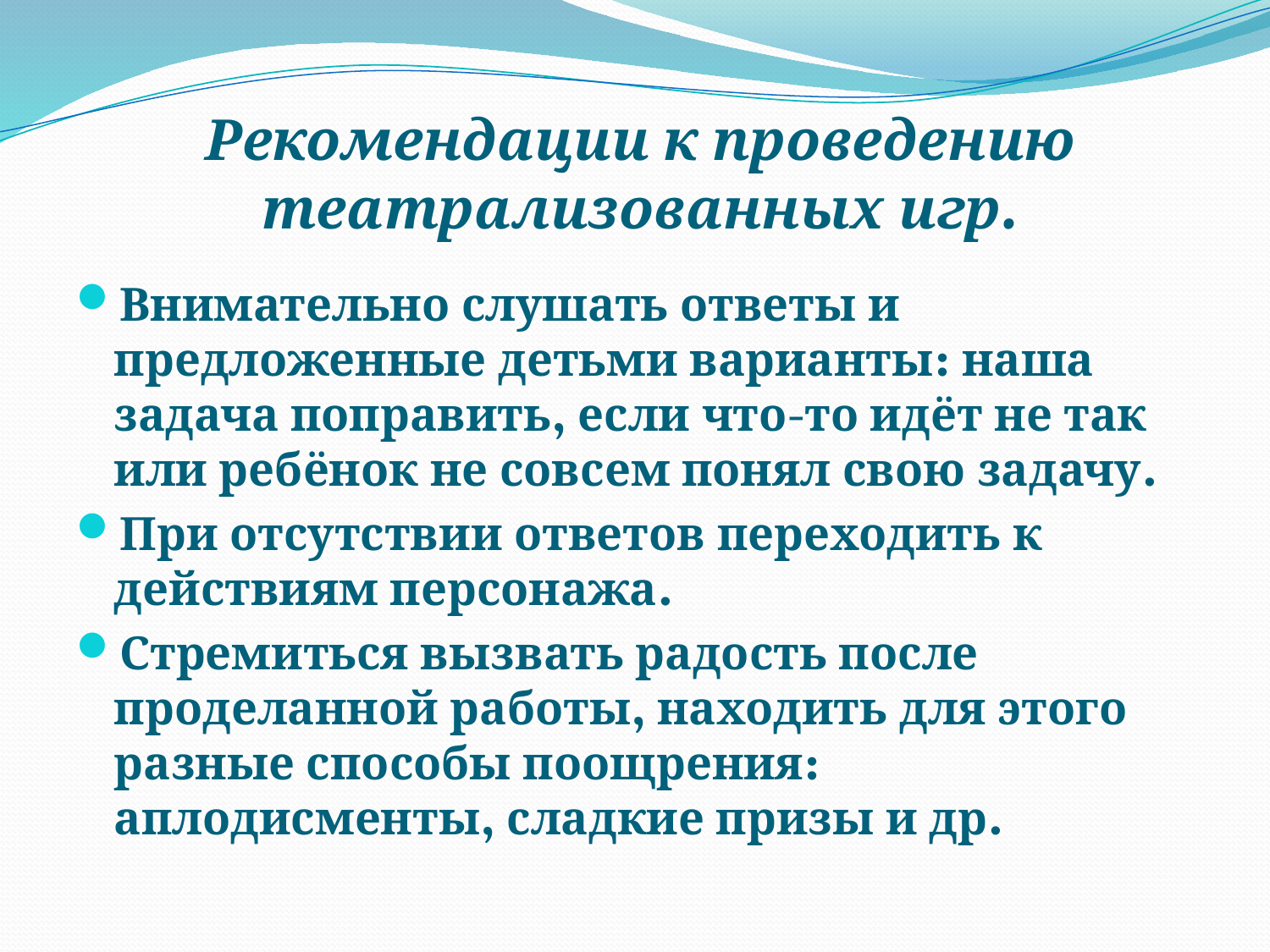

# Рекомендации к проведению театрализованных игр.
Внимательно слушать ответы и предложенные детьми варианты: наша задача поправить, если что-то идёт не так или ребёнок не совсем понял свою задачу.
При отсутствии ответов переходить к действиям персонажа.
Стремиться вызвать радость после проделанной работы, находить для этого разные способы поощрения: аплодисменты, сладкие призы и др.